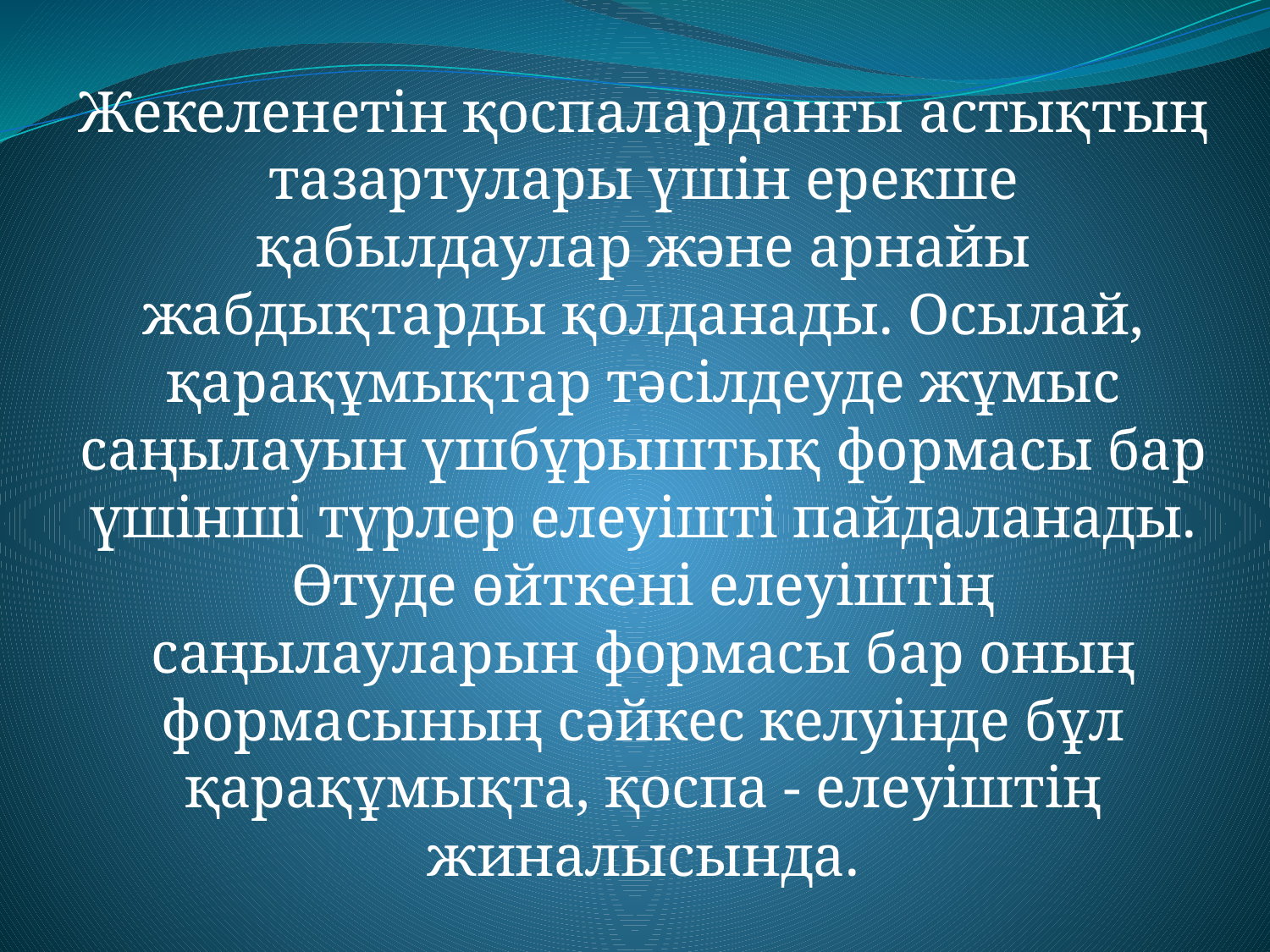

Жекеленетiн қоспаларданғы астықтың тазартулары үшiн ерекше қабылдаулар және арнайы жабдықтарды қолданады. Осылай, қарақұмықтар тәсiлдеуде жұмыс саңылауын үшбұрыштық формасы бар үшiншi түрлер елеуiштi пайдаланады. Өтуде өйткенi елеуiштiң саңылауларын формасы бар оның формасының сәйкес келуiнде бұл қарақұмықта, қоспа - елеуiштiң жиналысында.